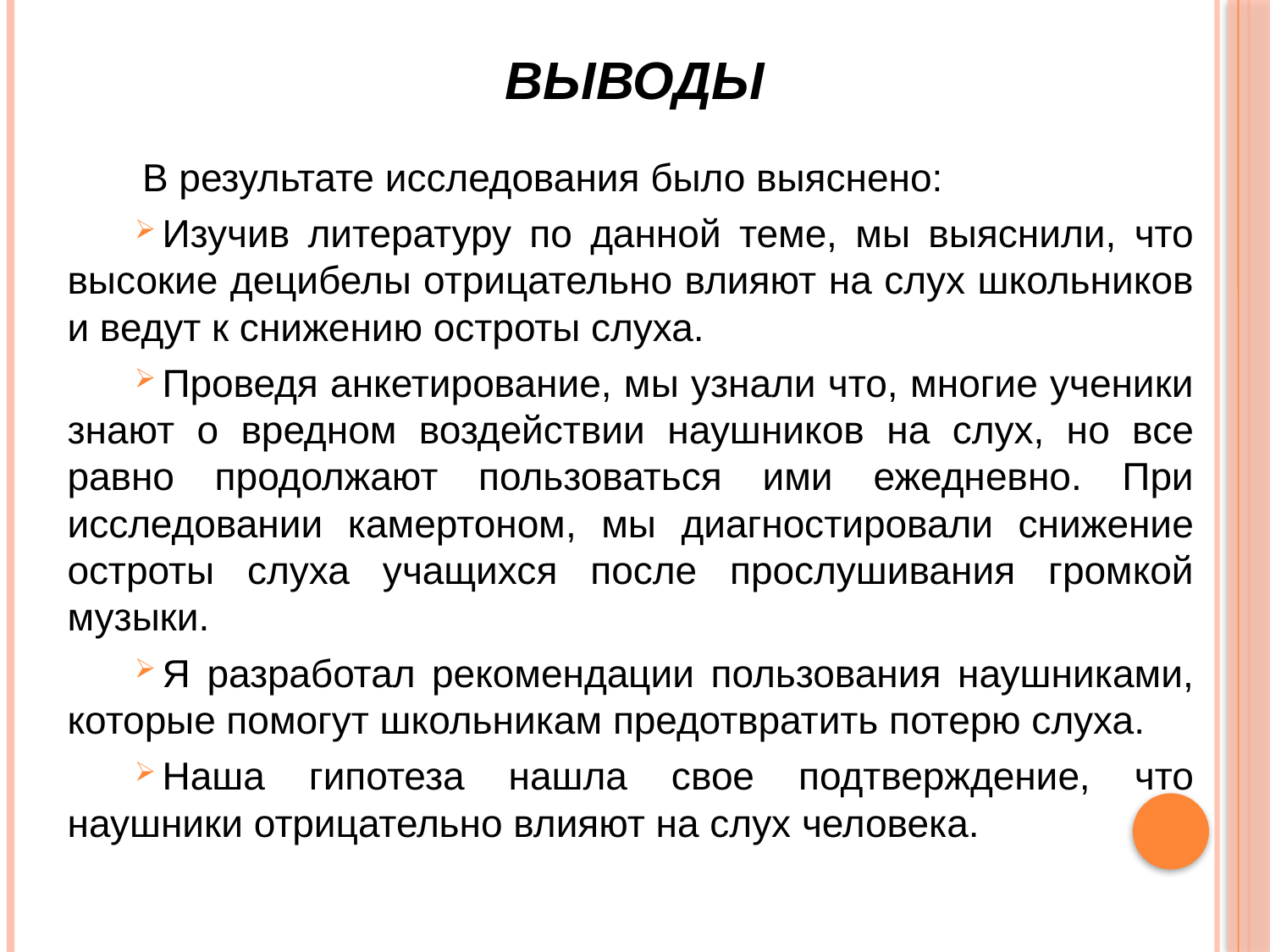

# Выводы
В результате исследования было выяснено:
Изучив литературу по данной теме, мы выяснили, что высокие децибелы отрицательно влияют на слух школьников и ведут к снижению остроты слуха.
Проведя анкетирование, мы узнали что, многие ученики знают о вредном воздействии наушников на слух, но все равно продолжают пользоваться ими ежедневно. При исследовании камертоном, мы диагностировали снижение остроты слуха учащихся после прослушивания громкой музыки.
Я разработал рекомендации пользования наушниками, которые помогут школьникам предотвратить потерю слуха.
Наша гипотеза нашла свое подтверждение, что наушники отрицательно влияют на слух человека.